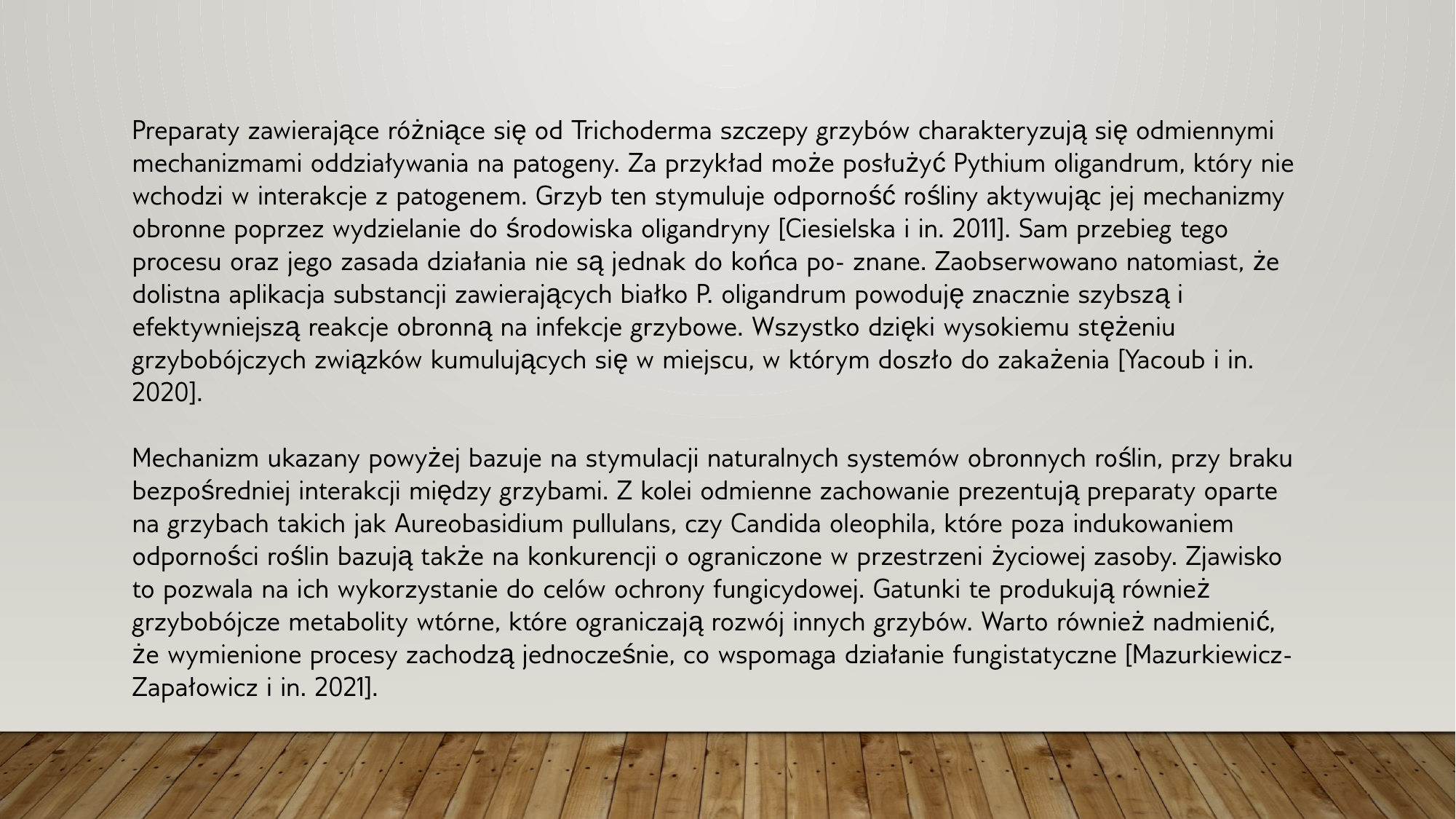

Preparaty zawierające różniące się od Trichoderma szczepy grzybów charakteryzują się odmiennymi mechanizmami oddziaływania na patogeny. Za przykład może posłużyć Pythium oligandrum, który nie wchodzi w interakcje z patogenem. Grzyb ten stymuluje odporność rośliny aktywując jej mechanizmy obronne poprzez wydzielanie do środowiska oligandryny [Ciesielska i in. 2011]. Sam przebieg tego procesu oraz jego zasada działania nie są jednak do końca po- znane. Zaobserwowano natomiast, że dolistna aplikacja substancji zawierających białko P. oligandrum powoduję znacznie szybszą i efektywniejszą reakcje obronną na infekcje grzybowe. Wszystko dzięki wysokiemu stężeniu grzybobójczych związków kumulujących się w miejscu, w którym doszło do zakażenia [Yacoub i in. 2020].

Mechanizm ukazany powyżej bazuje na stymulacji naturalnych systemów obronnych roślin, przy braku bezpośredniej interakcji między grzybami. Z kolei odmienne zachowanie prezentują preparaty oparte na grzybach takich jak Aureobasidium pullulans, czy Candida oleophila, które poza indukowaniem odporności roślin bazują także na konkurencji o ograniczone w przestrzeni życiowej zasoby. Zjawisko to pozwala na ich wykorzystanie do celów ochrony fungicydowej. Gatunki te produkują również grzybobójcze metabolity wtórne, które ograniczają rozwój innych grzybów. Warto również nadmienić, że wymienione procesy zachodzą jednocześnie, co wspomaga działanie fungistatyczne [Mazurkiewicz-Zapałowicz i in. 2021].